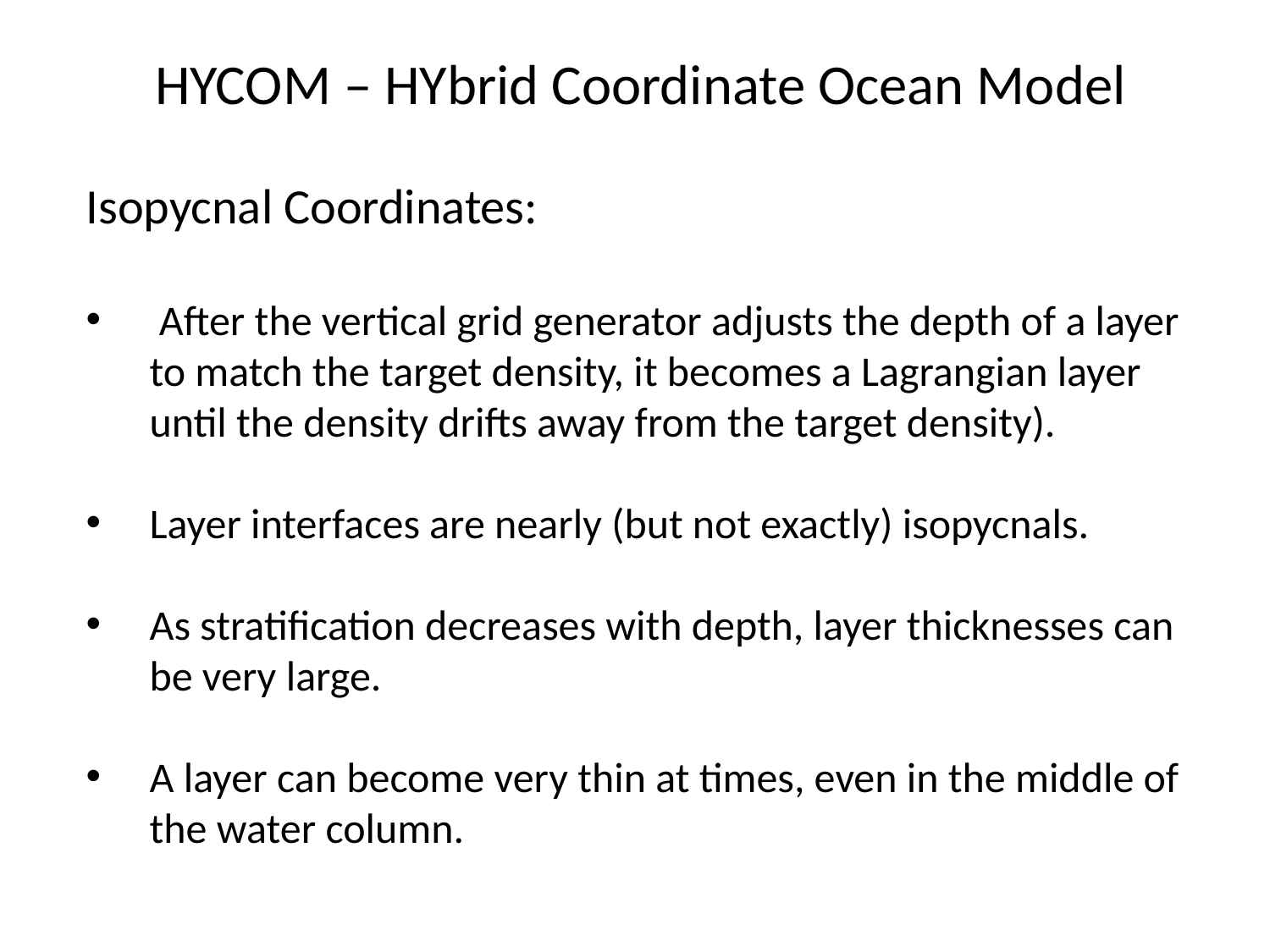

HYCOM – HYbrid Coordinate Ocean Model

Isopycnal Coordinates:

 After the vertical grid generator adjusts the depth of a layer to match the target density, it becomes a Lagrangian layer until the density drifts away from the target density).

Layer interfaces are nearly (but not exactly) isopycnals.

As stratification decreases with depth, layer thicknesses can be very large.

A layer can become very thin at times, even in the middle of the water column.